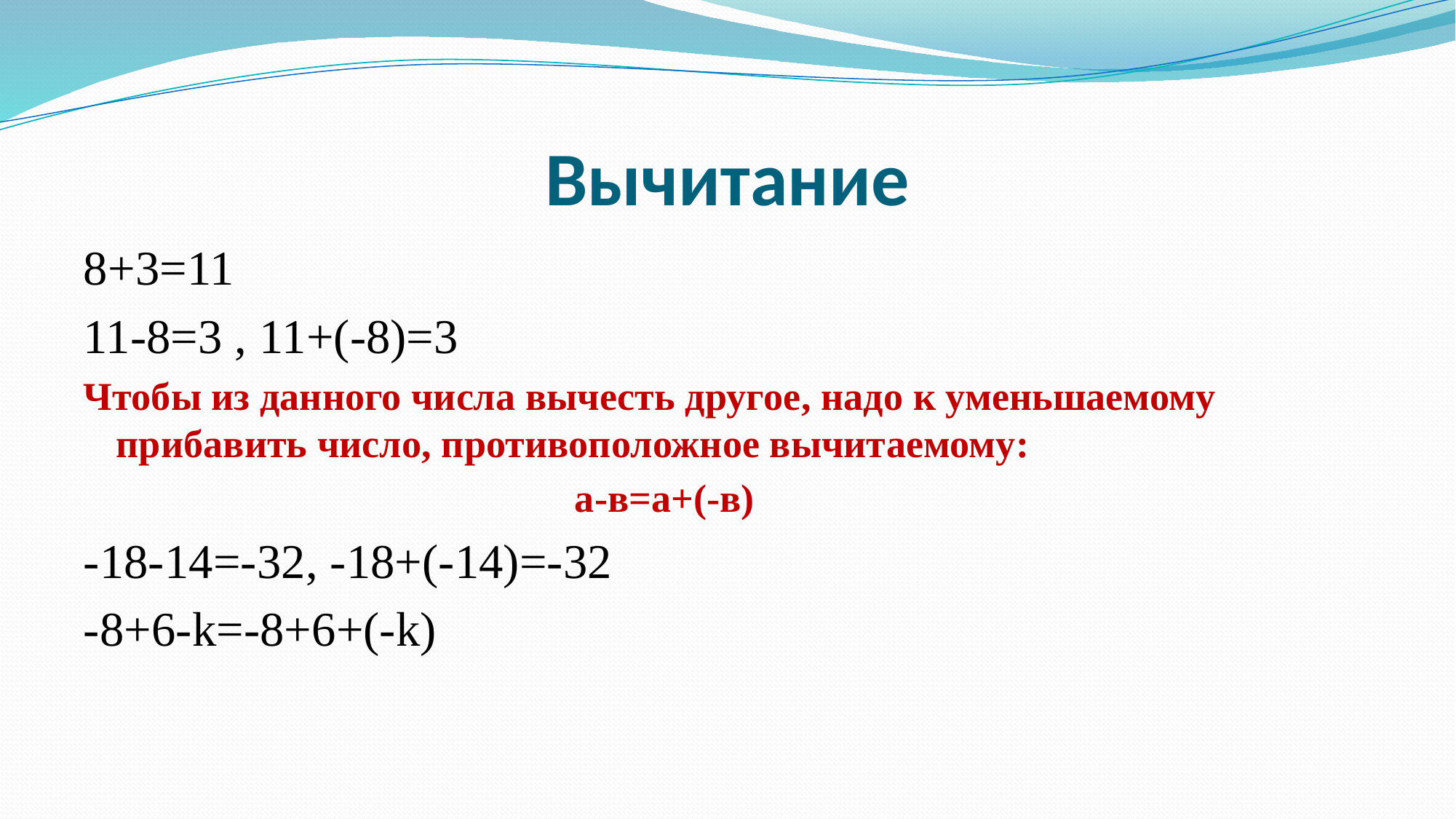

# Вычитание
8+3=11
11-8=3 , 11+(-8)=3
Чтобы из данного числа вычесть другое, надо к уменьшаемому прибавить число, противоположное вычитаемому:
                                                  а-в=а+(-в)
-18-14=-32, -18+(-14)=-32
-8+6-k=-8+6+(-k)